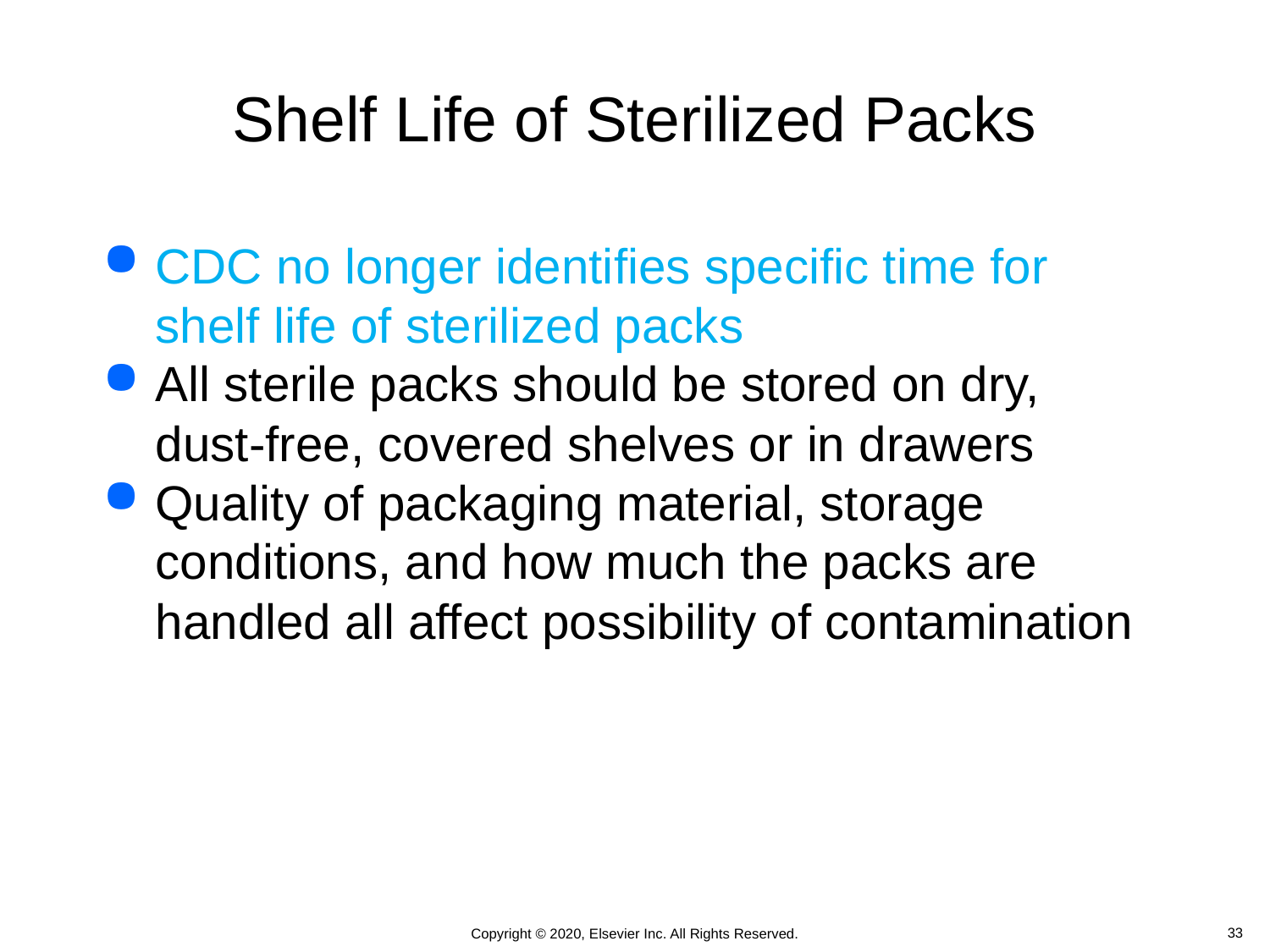

# Shelf Life of Sterilized Packs
CDC no longer identifies specific time for shelf life of sterilized packs
All sterile packs should be stored on dry, dust-free, covered shelves or in drawers
Quality of packaging material, storage conditions, and how much the packs are handled all affect possibility of contamination
 33